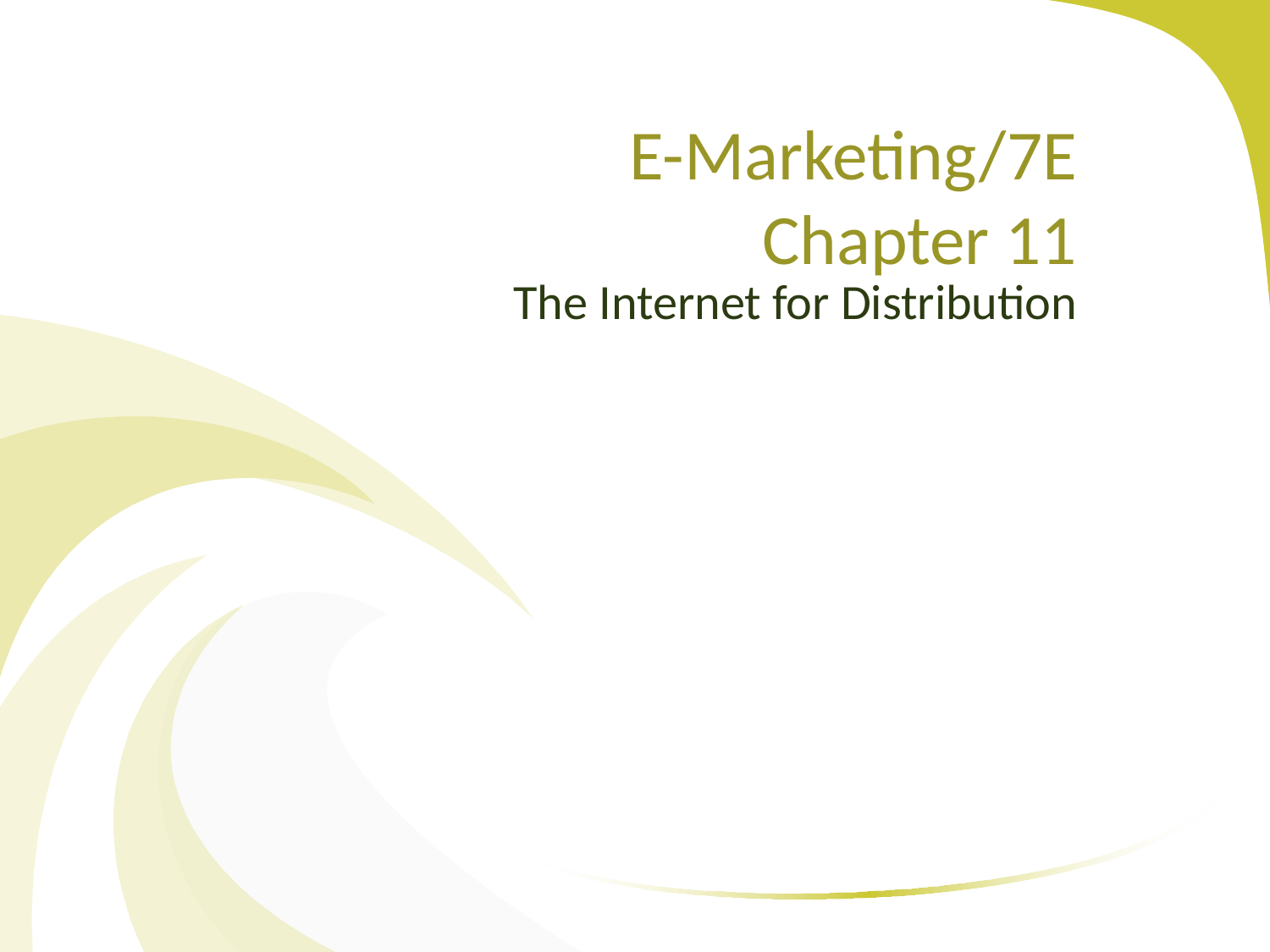

# E-Marketing/7E Chapter 11
The Internet for Distribution